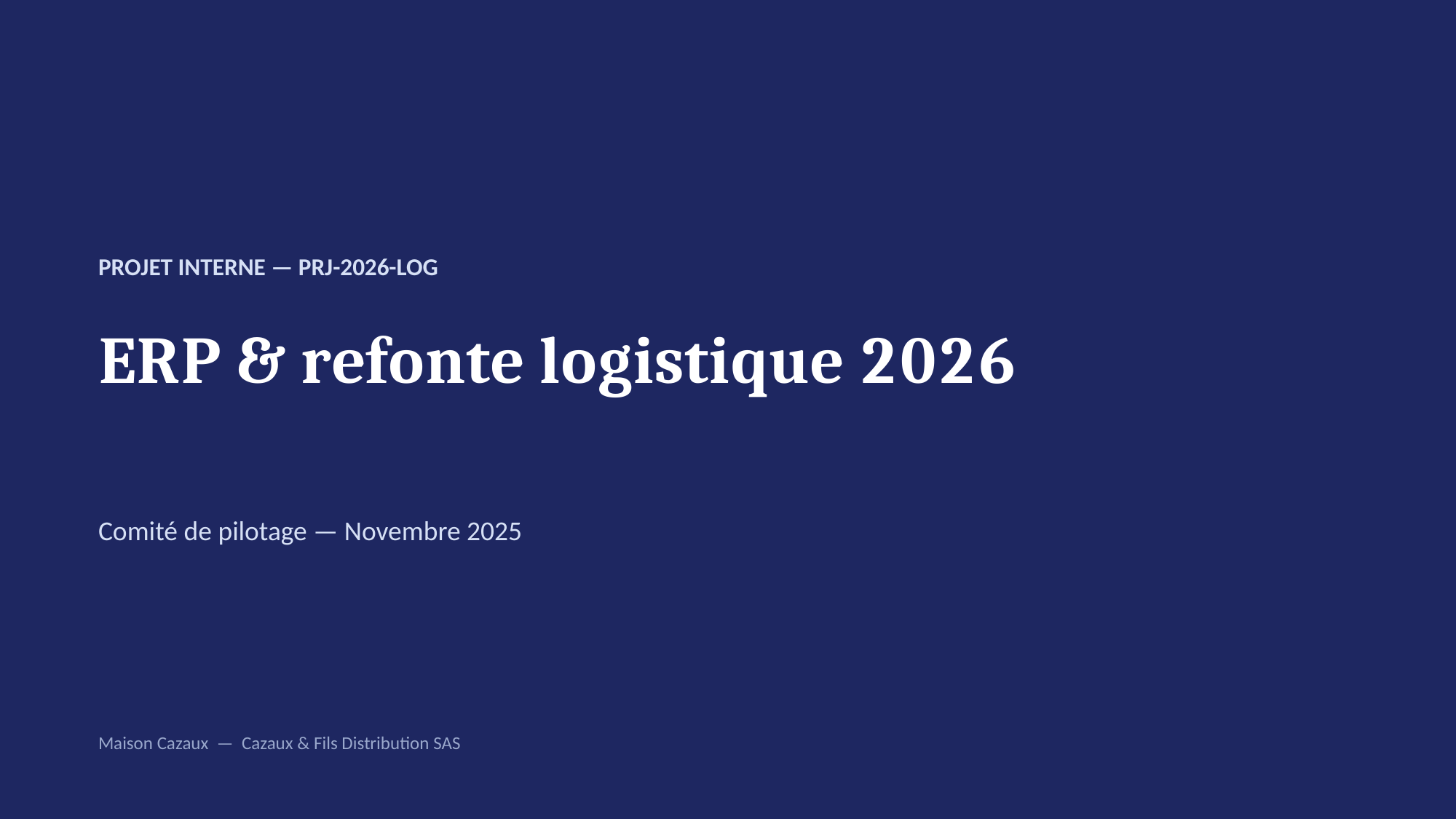

PROJET INTERNE — PRJ-2026-LOG
ERP & refonte logistique 2026
Comité de pilotage — Novembre 2025
Maison Cazaux  —  Cazaux & Fils Distribution SAS